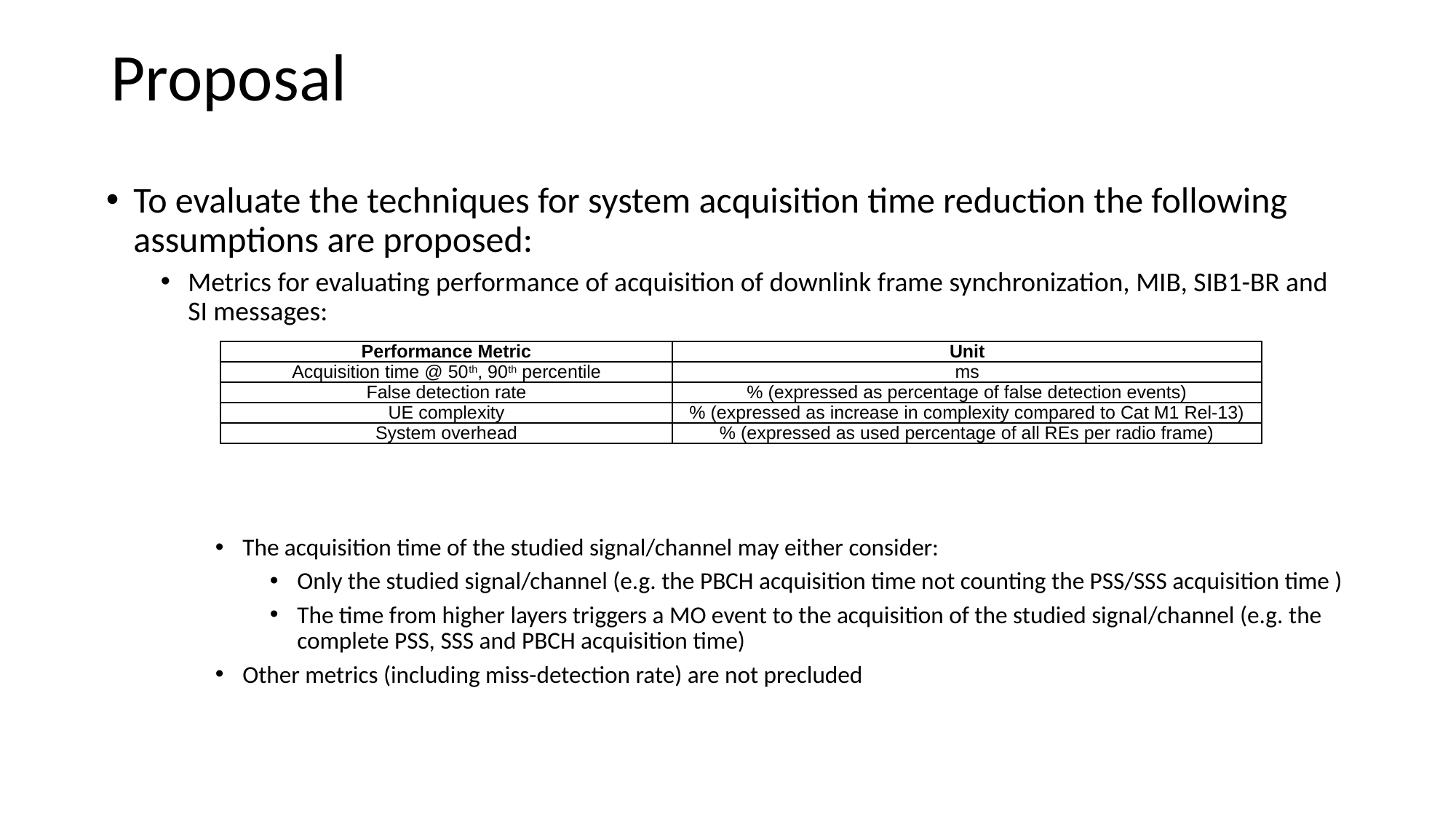

# Proposal
To evaluate the techniques for system acquisition time reduction the following assumptions are proposed:
Metrics for evaluating performance of acquisition of downlink frame synchronization, MIB, SIB1-BR and SI messages:

The acquisition time of the studied signal/channel may either consider:
Only the studied signal/channel (e.g. the PBCH acquisition time not counting the PSS/SSS acquisition time )
The time from higher layers triggers a MO event to the acquisition of the studied signal/channel (e.g. the complete PSS, SSS and PBCH acquisition time)
Other metrics (including miss-detection rate) are not precluded

| Performance Metric | Unit |
| --- | --- |
| Acquisition time @ 50th, 90th percentile | ms |
| False detection rate | % (expressed as percentage of false detection events) |
| UE complexity | % (expressed as increase in complexity compared to Cat M1 Rel-13) |
| System overhead | % (expressed as used percentage of all REs per radio frame) |